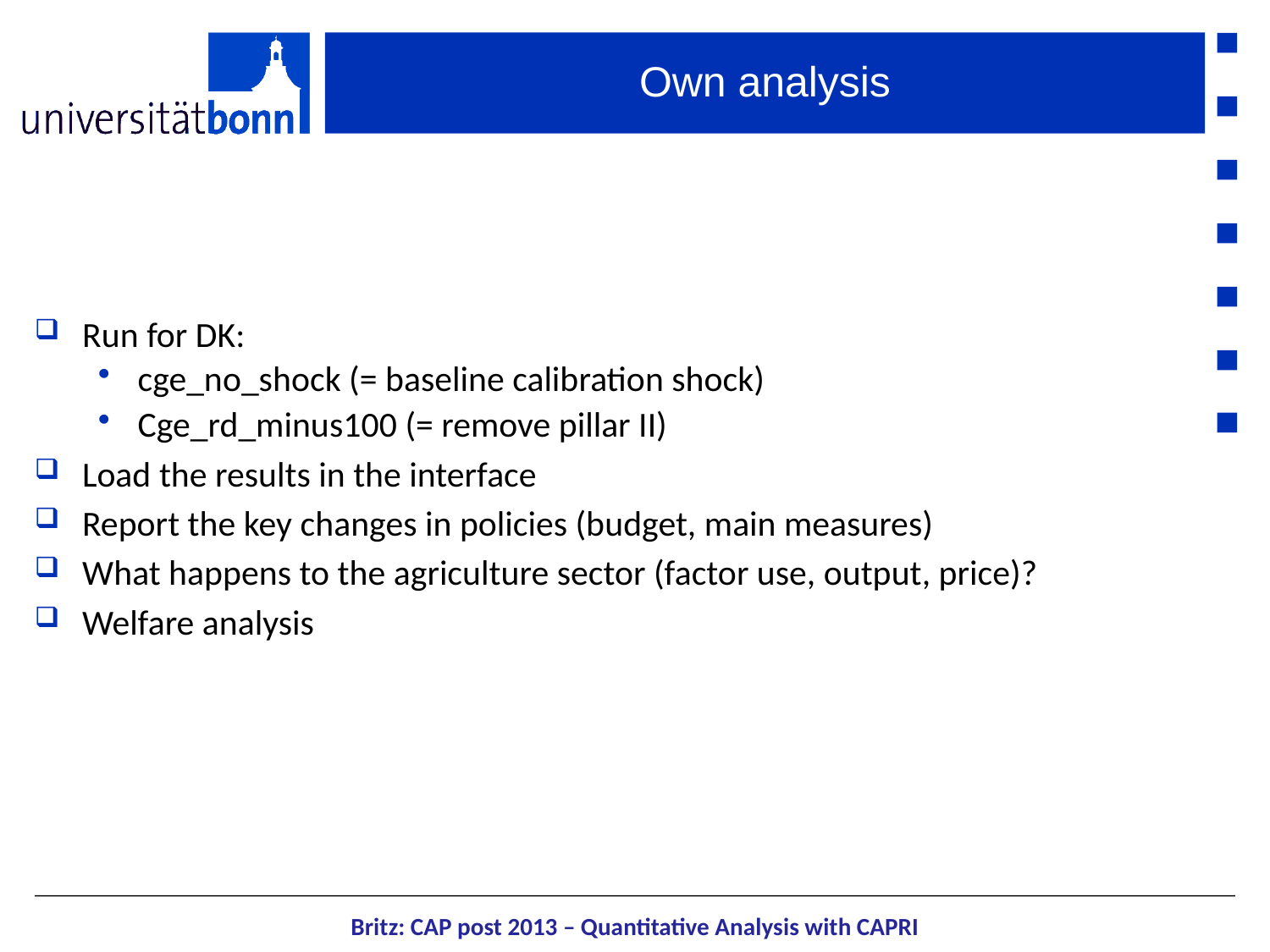

# Own analysis
Run for DK:
cge_no_shock (= baseline calibration shock)
Cge_rd_minus100 (= remove pillar II)
Load the results in the interface
Report the key changes in policies (budget, main measures)
What happens to the agriculture sector (factor use, output, price)?
Welfare analysis

Britz: CAP post 2013 – Quantitative Analysis with CAPRI